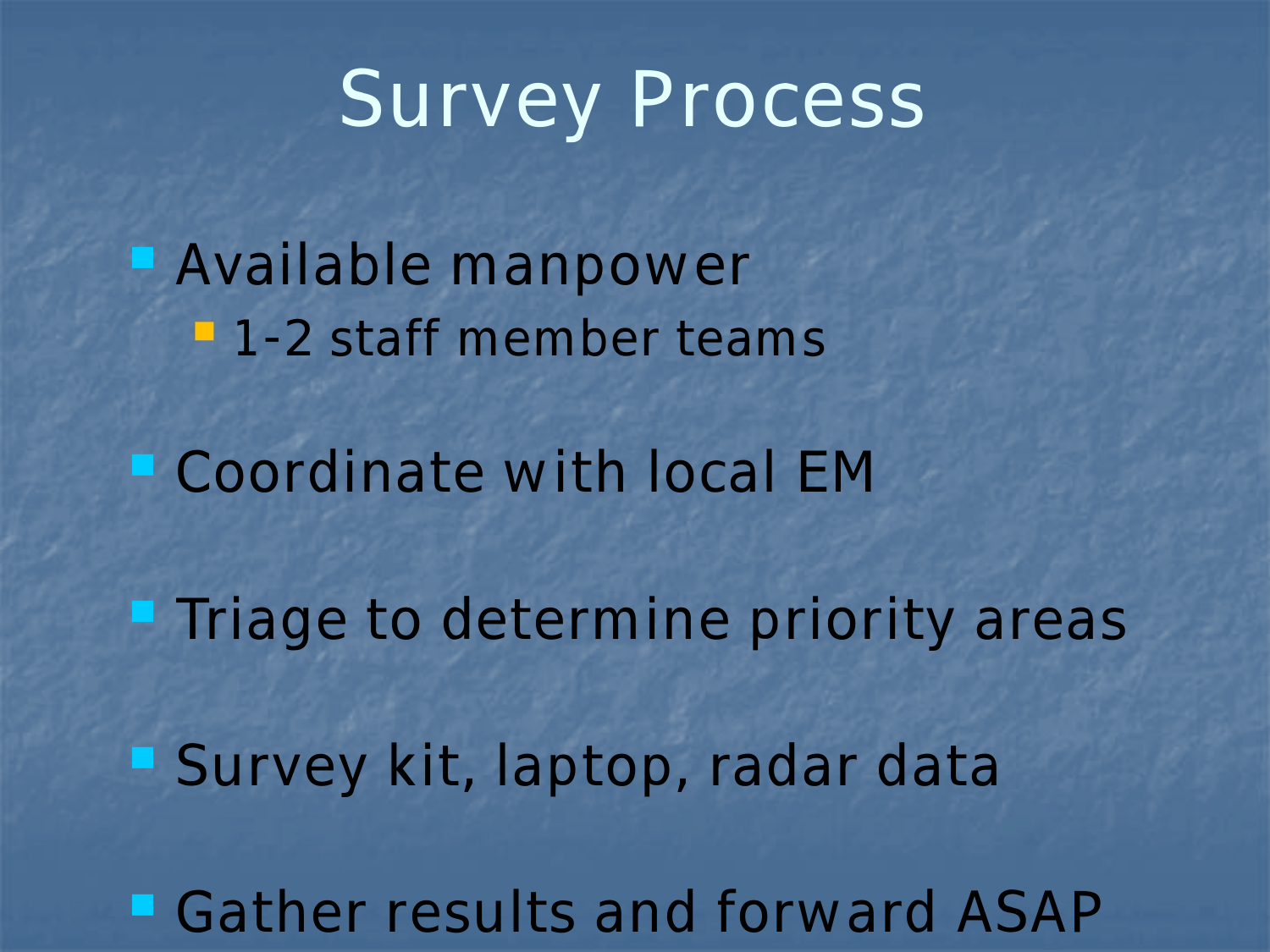

# Survey Process
Available manpower
1-2 staff member teams
Coordinate with local EM
Triage to determine priority areas
Survey kit, laptop, radar data
Gather results and forward ASAP